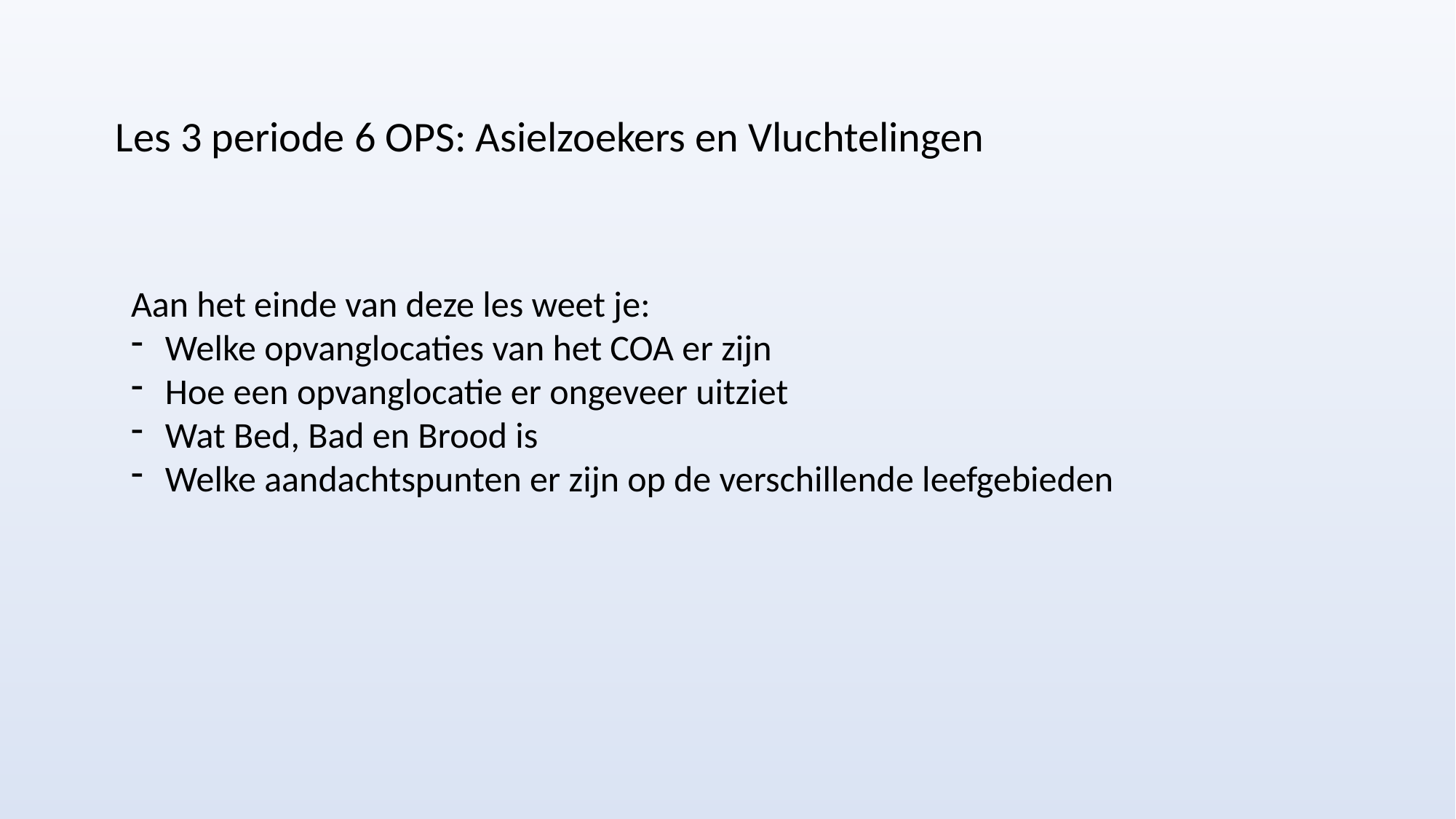

Les 3 periode 6 OPS: Asielzoekers en Vluchtelingen
Aan het einde van deze les weet je:
Welke opvanglocaties van het COA er zijn
Hoe een opvanglocatie er ongeveer uitziet
Wat Bed, Bad en Brood is
Welke aandachtspunten er zijn op de verschillende leefgebieden